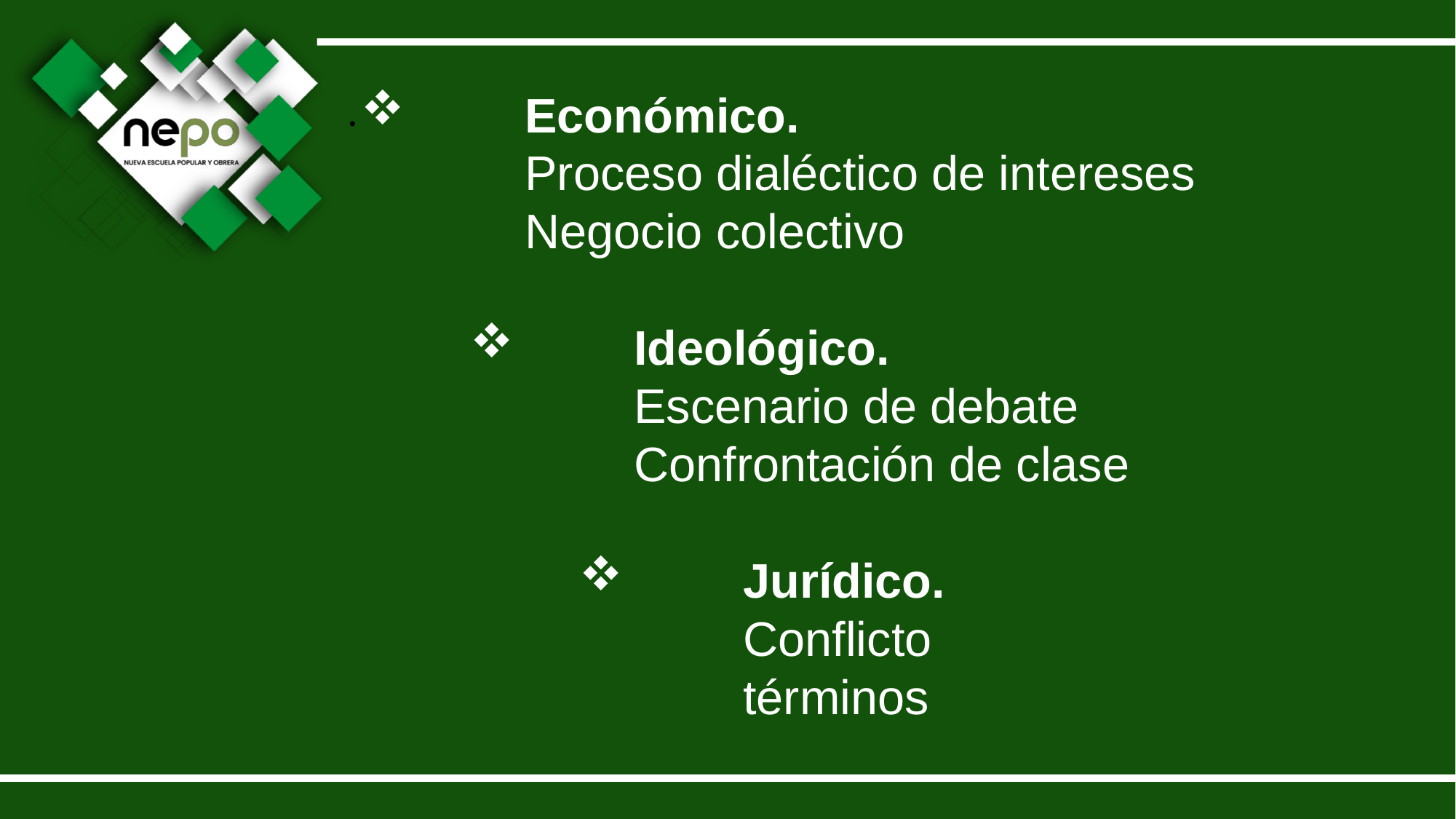

Económico.
	Proceso dialéctico de intereses
	Negocio colectivo

	Ideológico.
	Escenario de debate
	Confrontación de clase

	Jurídico.
	Conflicto
	términos
.